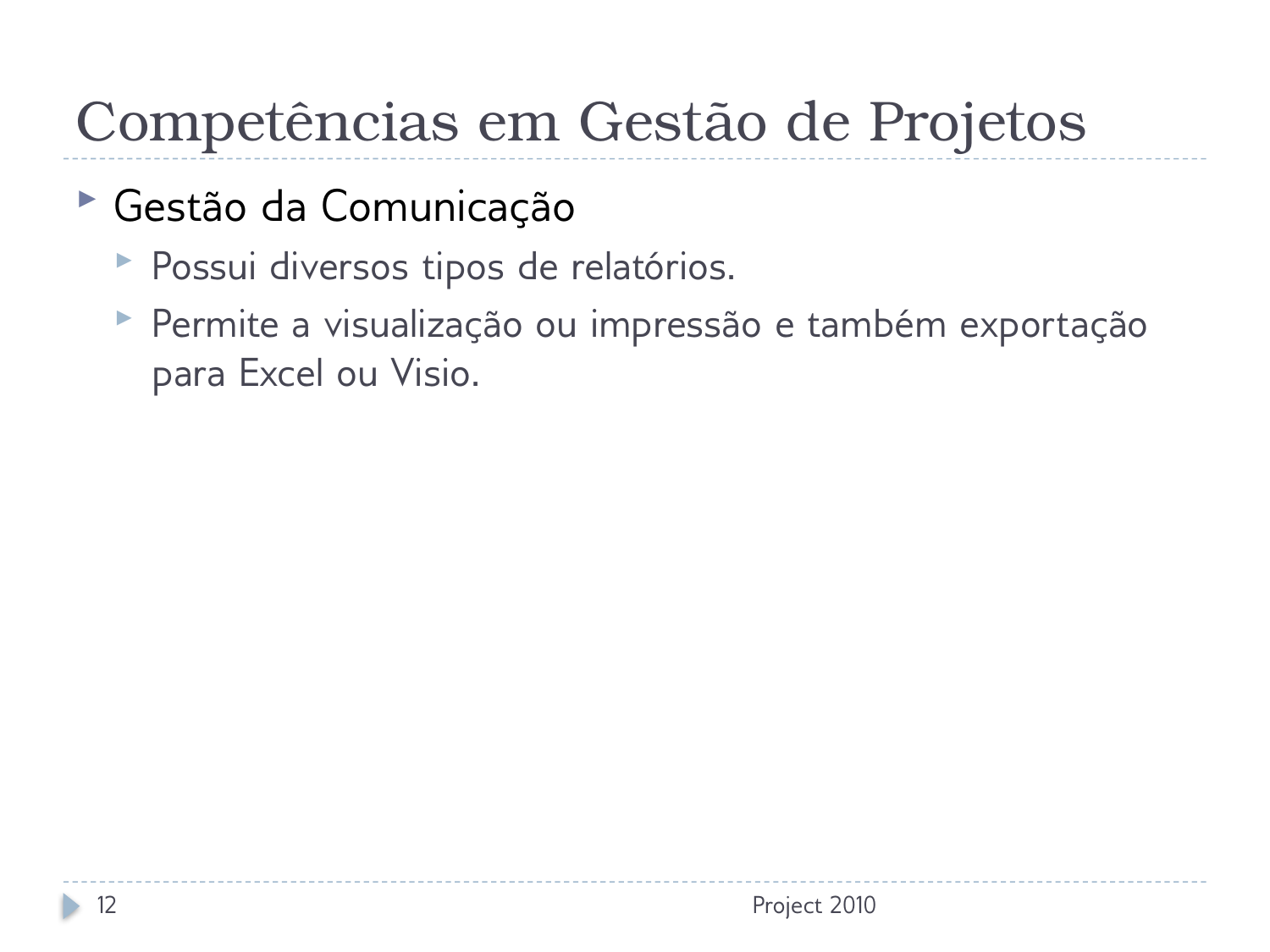

# Competências em Gestão de Projetos
Gestão da Comunicação
Possui diversos tipos de relatórios.
Permite a visualização ou impressão e também exportação para Excel ou Visio.

12
Project 2010